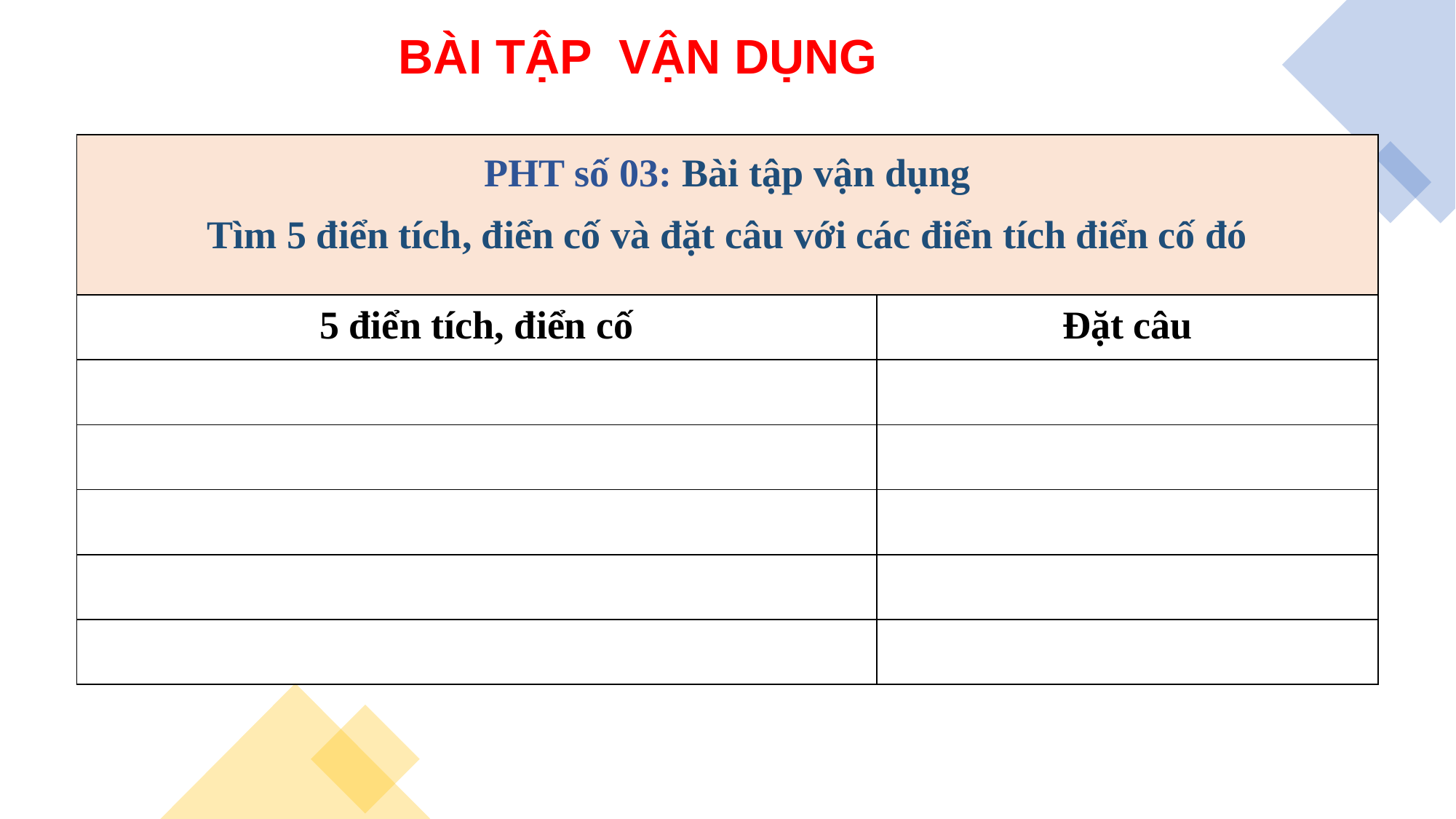

BÀI TẬP  VẬN DỤNG
| PHT số 03: Bài tập vận dụng Tìm 5 điển tích, điển cố và đặt câu với các điển tích điển cố đó |  |
| --- | --- |
| 5 điển tích, điển cố | Đặt câu |
|  |  |
|  |  |
|  |  |
|  |  |
|  |  |